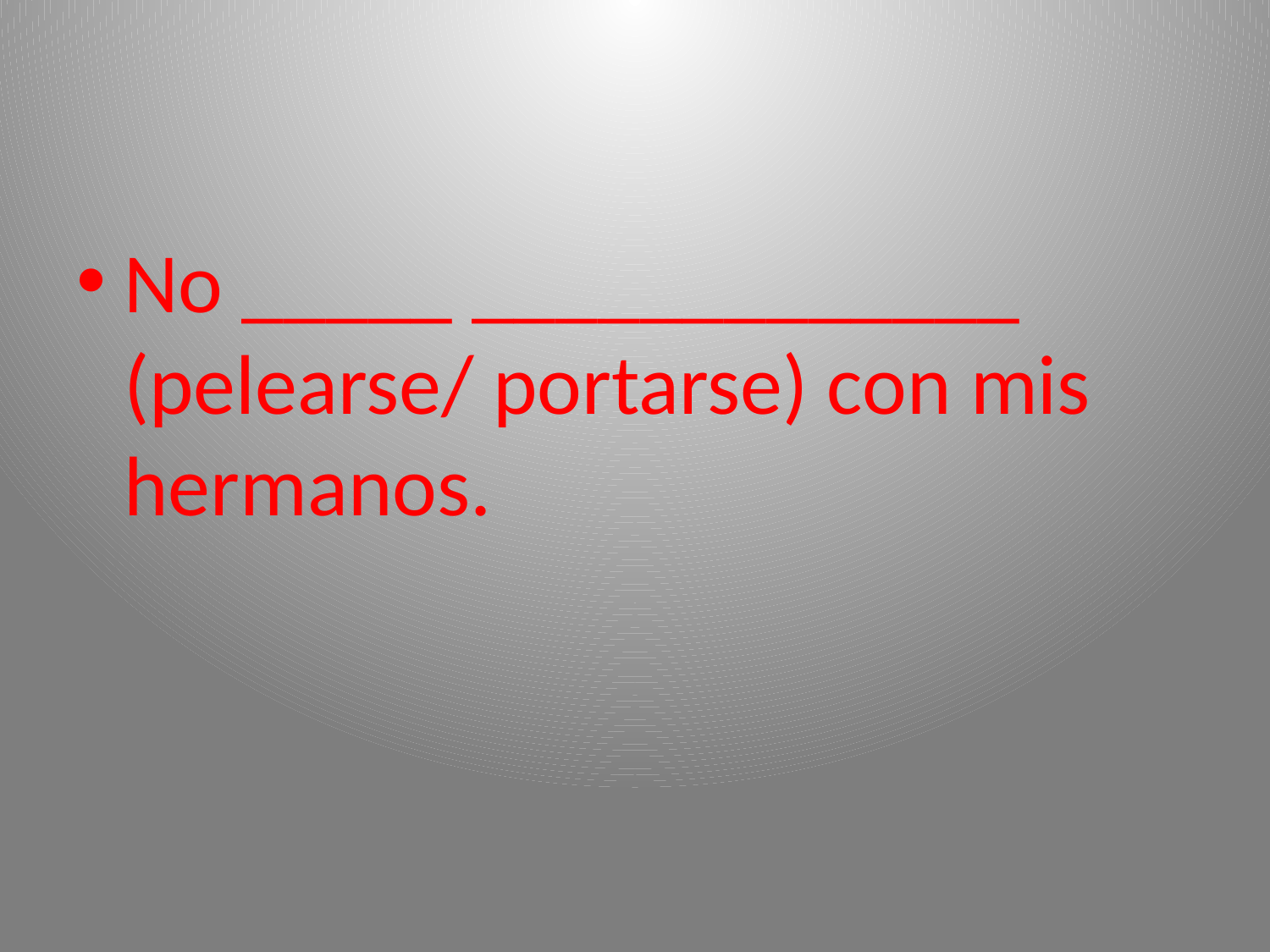

#
No _____ _____________ (pelearse/ portarse) con mis hermanos.